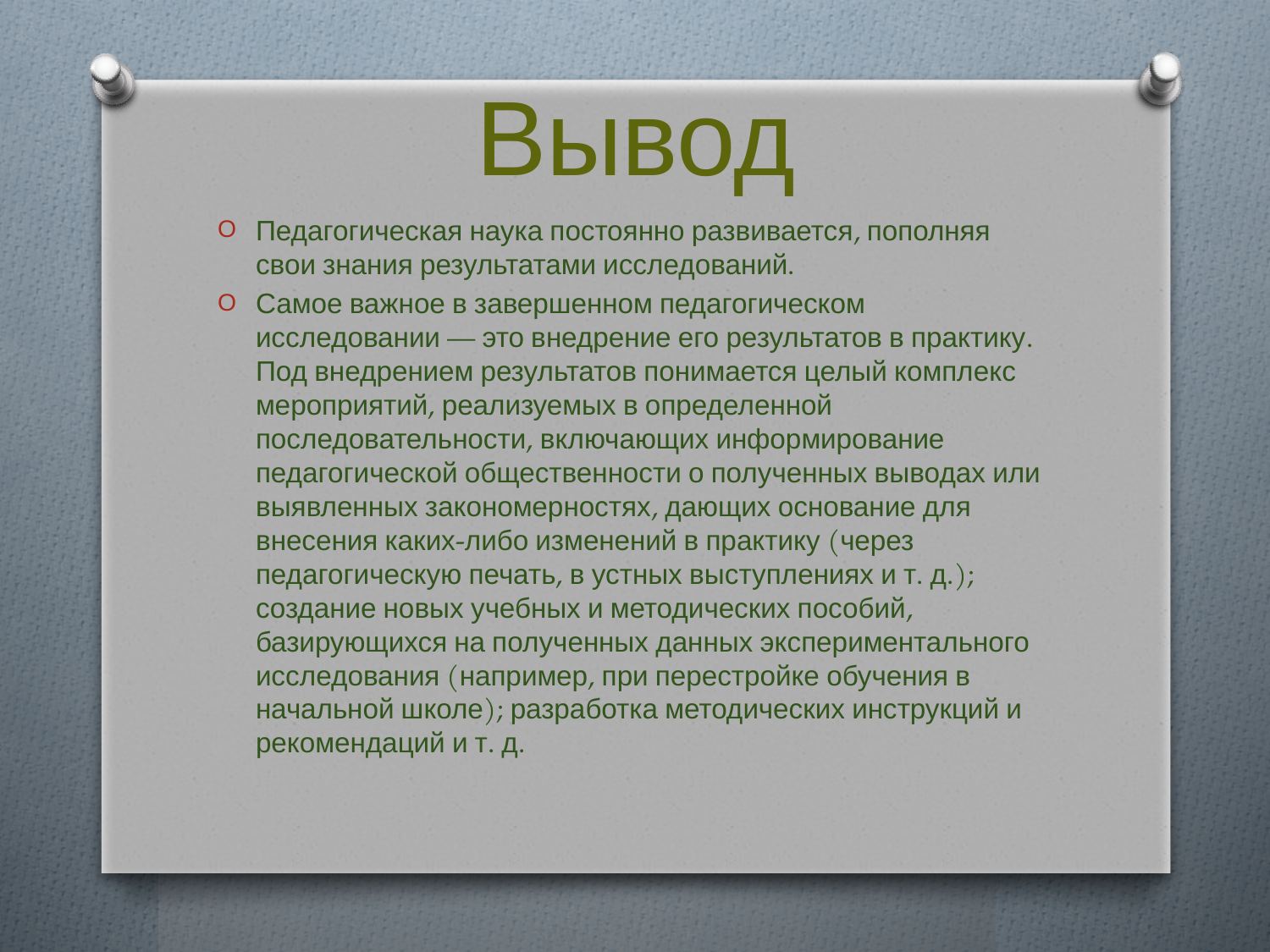

# Вывод
Педагогическая наука постоянно развивается, пополняя свои знания результатами исследований.
Самое важное в завершенном педагогическом исследовании — это внедрение его результатов в практику. Под внедрением результатов понимается целый комплекс мероприятий, реализуемых в определенной последовательности, включающих информирование педагогической общественности о полученных выводах или выявленных закономерностях, дающих основание для внесения каких-либо изменений в практику (через педагогическую печать, в устных выступлениях и т. д.); создание новых учебных и методических пособий, базирующихся на полученных данных экспериментального исследования (например, при перестройке обучения в начальной школе); разработка методических инструкций и рекомендаций и т. д.